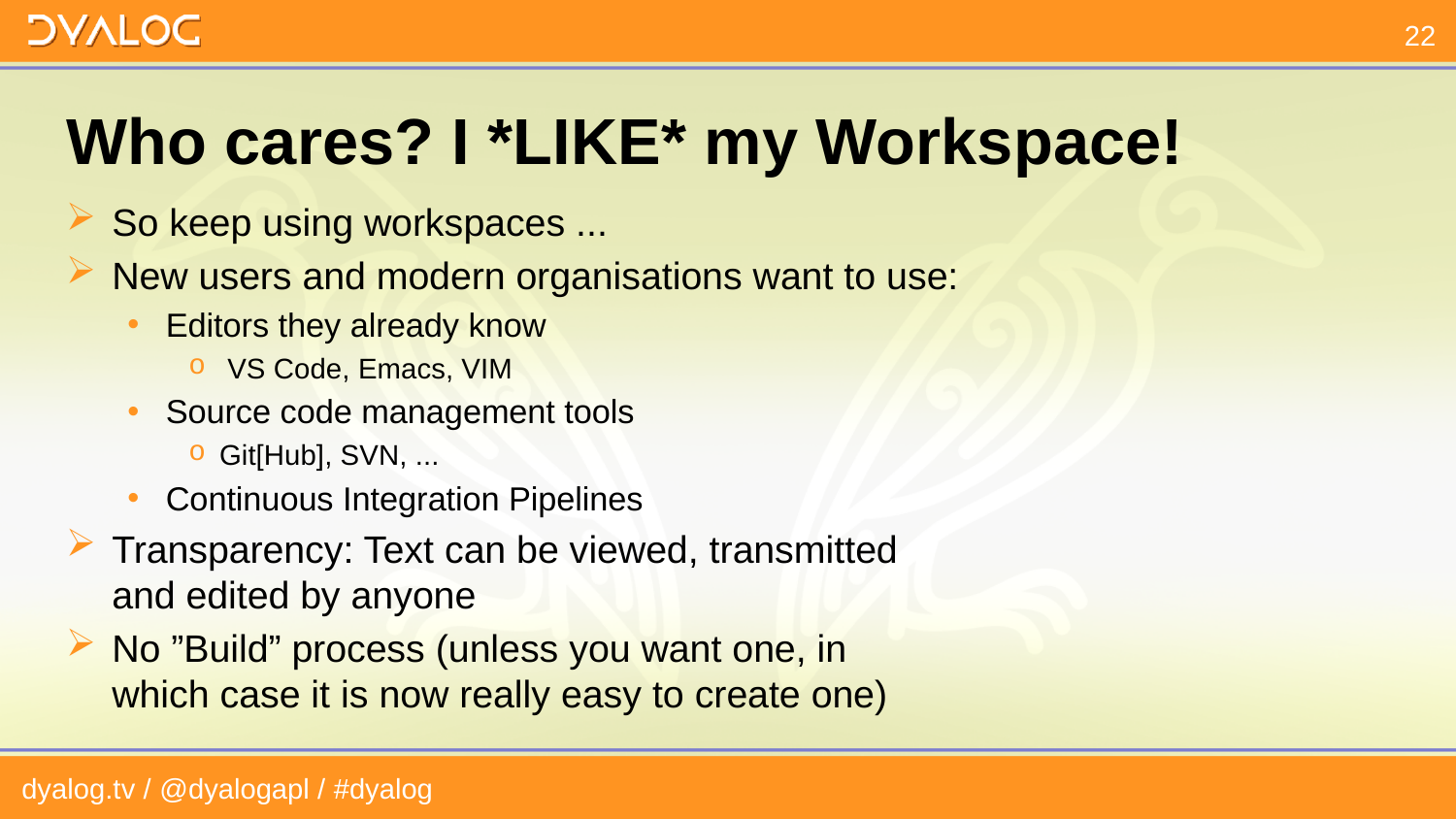

# Who cares? I *LIKE* my Workspace!
So keep using workspaces ...
New users and modern organisations want to use:
Editors they already know
 VS Code, Emacs, VIM
Source code management tools
Git[Hub], SVN, ...
Continuous Integration Pipelines
Transparency: Text can be viewed, transmitted
and edited by anyone
No ”Build” process (unless you want one, in
which case it is now really easy to create one)